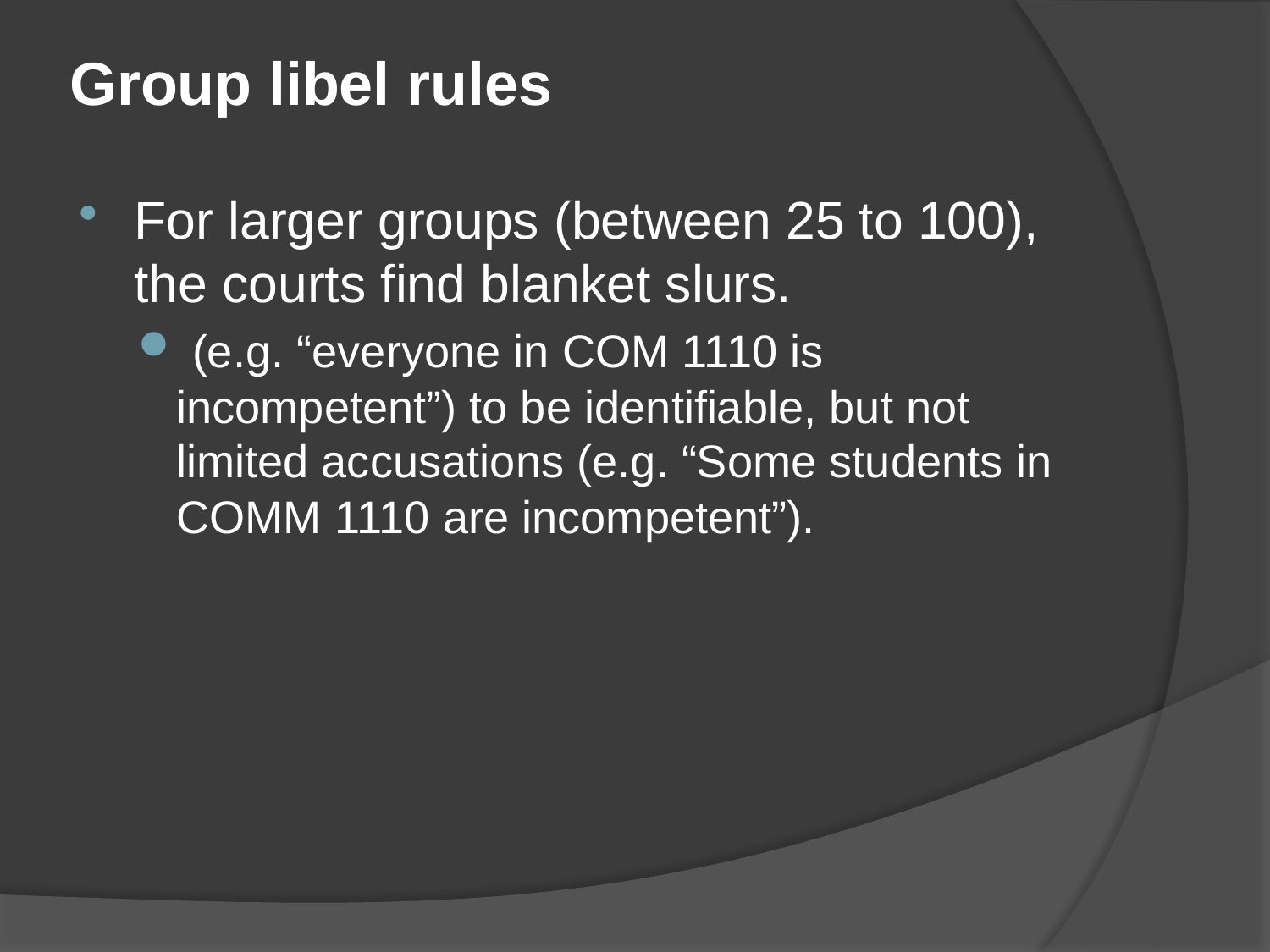

# Group libel rules
For larger groups (between 25 to 100), the courts find blanket slurs.
 (e.g. “everyone in COM 1110 is incompetent”) to be identifiable, but not limited accusations (e.g. “Some students in COMM 1110 are incompetent”).